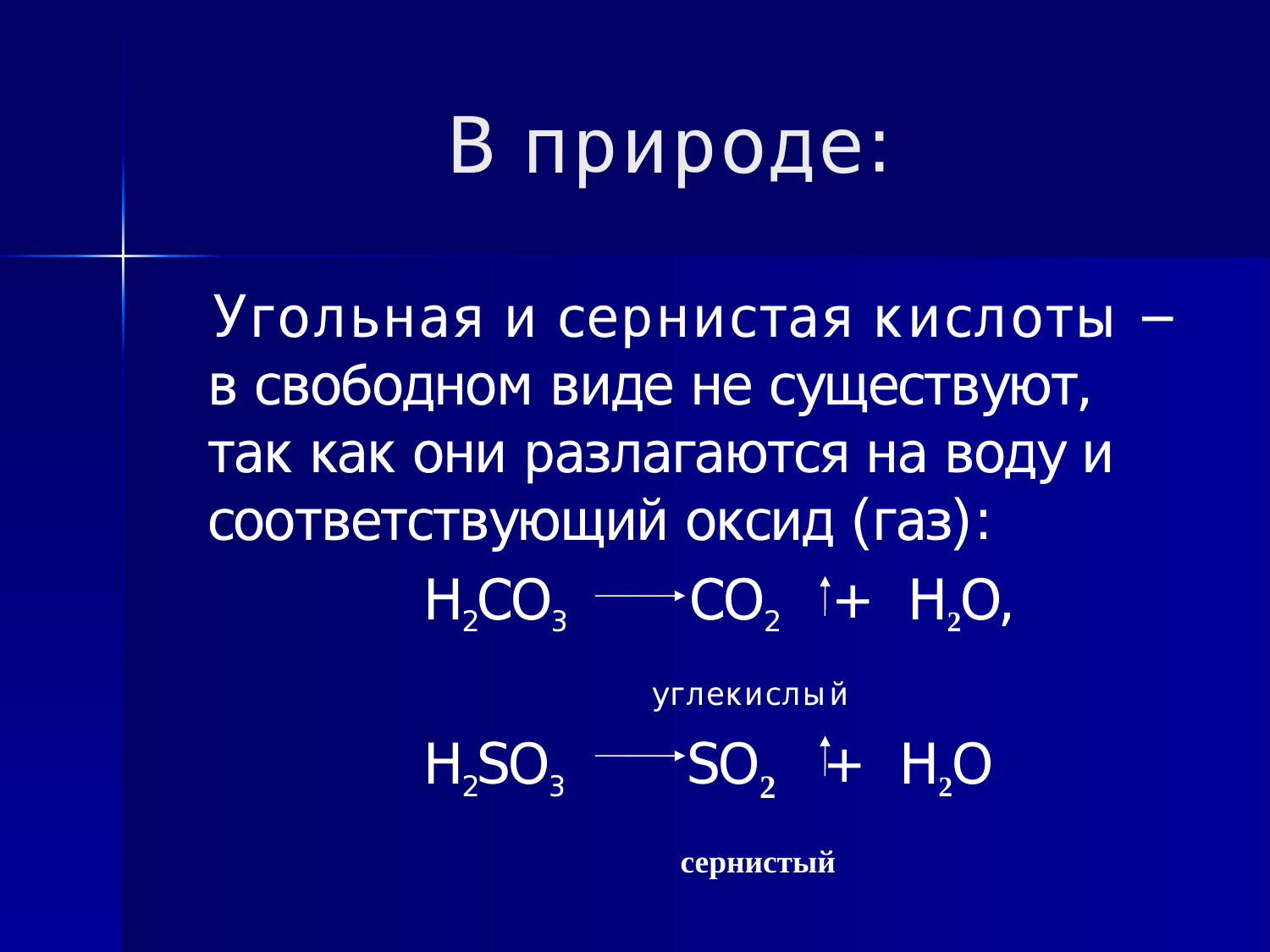

# В природе:
   Угольная и сернистая кислоты – в свободном виде не существуют, так как они разлагаются на воду и соответствующий оксид (газ):
               H2CO3       CO2   +  H2O,
                            углекислый
               H2SO3       SO2   +  H2O
                                сернистый